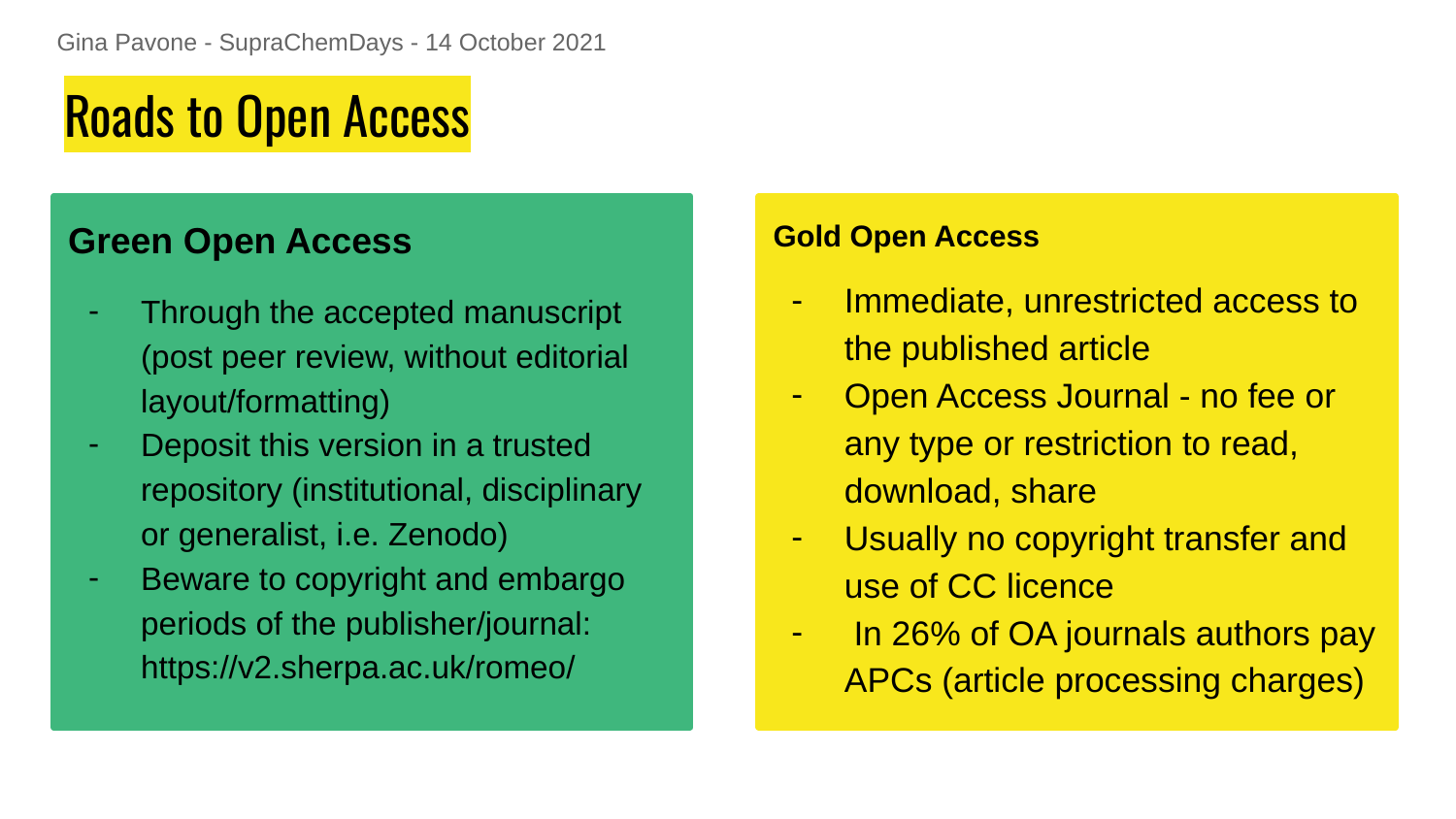

# Roads to Open Access
Green Open Access
Through the accepted manuscript (post peer review, without editorial layout/formatting)
Deposit this version in a trusted repository (institutional, disciplinary or generalist, i.e. Zenodo)
Beware to copyright and embargo periods of the publisher/journal: https://v2.sherpa.ac.uk/romeo/
Gold Open Access
Immediate, unrestricted access to the published article
Open Access Journal - no fee or any type or restriction to read, download, share
Usually no copyright transfer and use of CC licence
 In 26% of OA journals authors pay APCs (article processing charges)